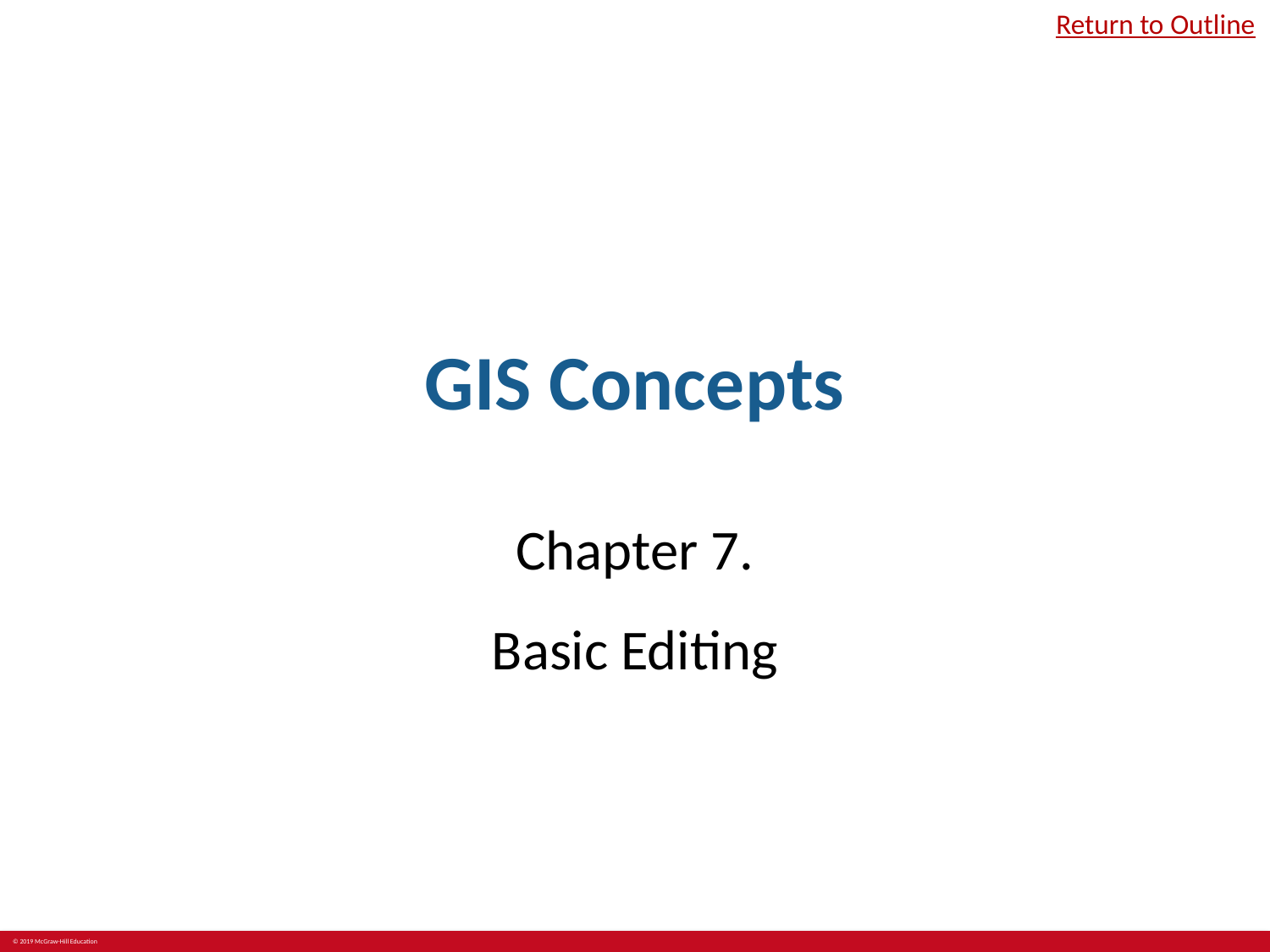

Return to Outline
# GIS Concepts
Chapter 7.
Basic Editing